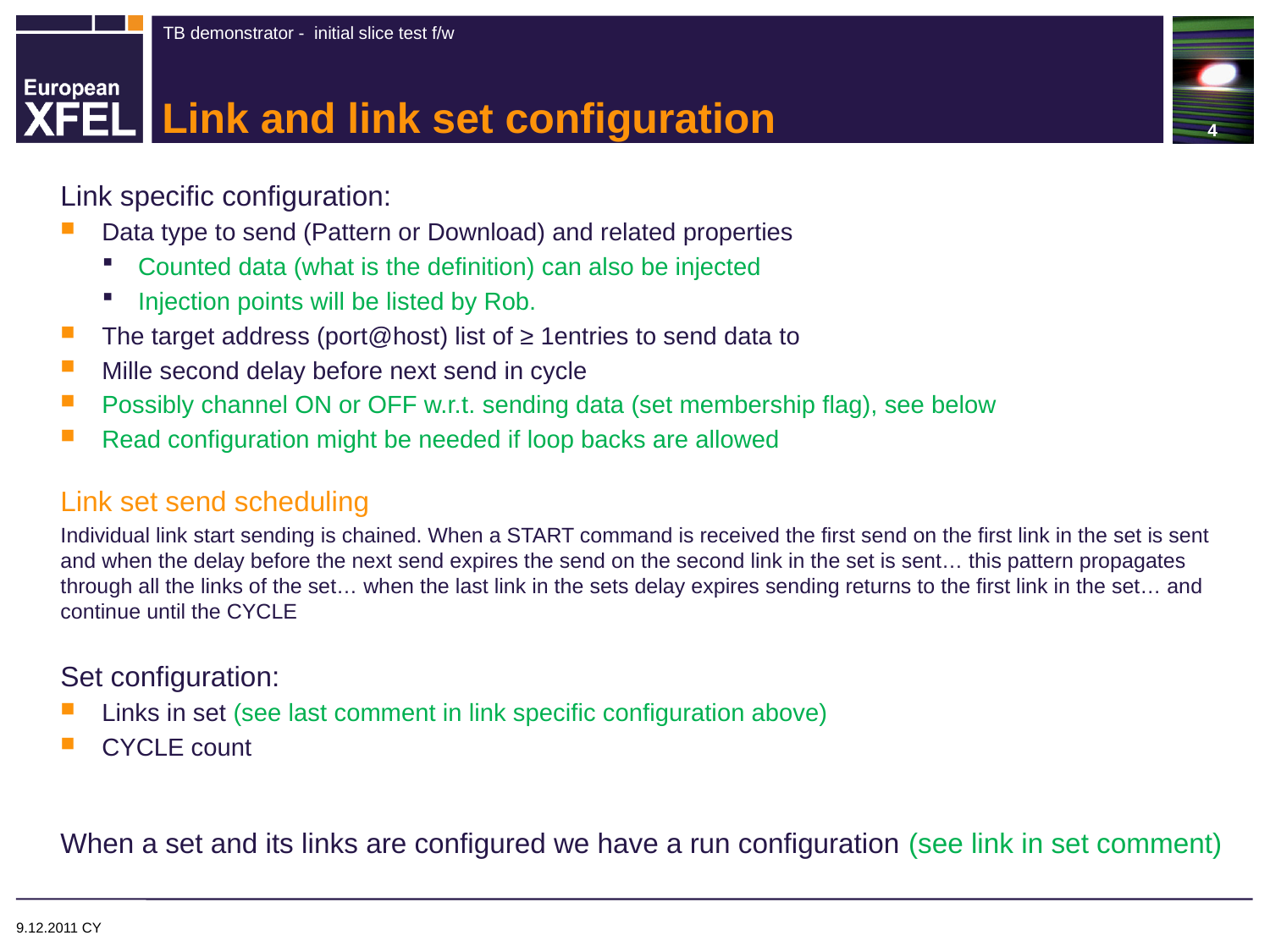

4
# Link and link set configuration
Link specific configuration:
Data type to send (Pattern or Download) and related properties
Counted data (what is the definition) can also be injected
Injection points will be listed by Rob.
The target address (port@host) list of ≥ 1entries to send data to
Mille second delay before next send in cycle
Possibly channel ON or OFF w.r.t. sending data (set membership flag), see below
Read configuration might be needed if loop backs are allowed

Link set send scheduling
Individual link start sending is chained. When a START command is received the first send on the first link in the set is sent and when the delay before the next send expires the send on the second link in the set is sent… this pattern propagates through all the links of the set… when the last link in the sets delay expires sending returns to the first link in the set… and continue until the CYCLE

Set configuration:
Links in set (see last comment in link specific configuration above)
CYCLE count

When a set and its links are configured we have a run configuration (see link in set comment)

9.12.2011 CY